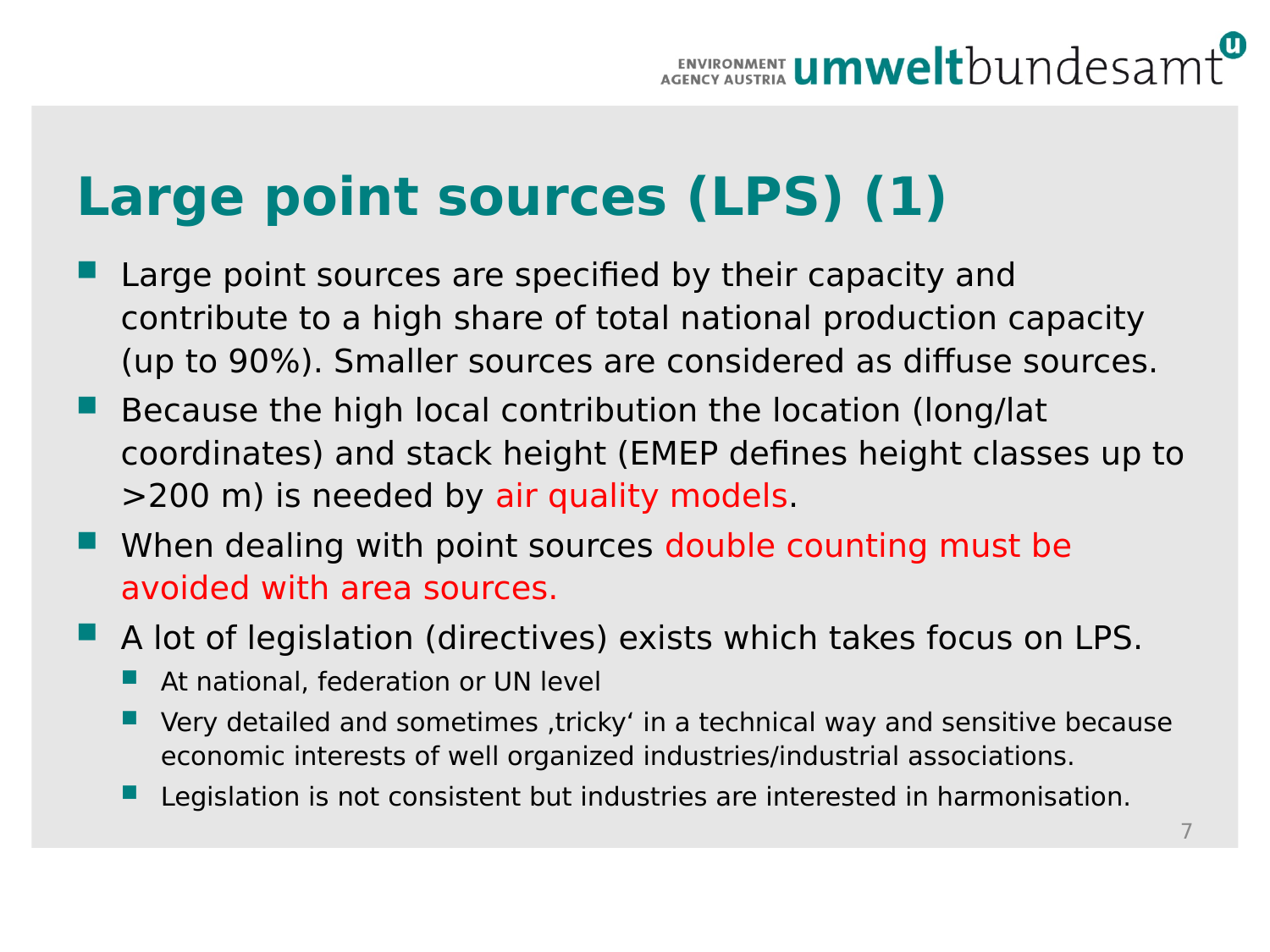

# Large point sources (LPS) (1)
Large point sources are specified by their capacity and contribute to a high share of total national production capacity (up to 90%). Smaller sources are considered as diffuse sources.
Because the high local contribution the location (long/lat coordinates) and stack height (EMEP defines height classes up to >200 m) is needed by air quality models.
When dealing with point sources double counting must be avoided with area sources.
A lot of legislation (directives) exists which takes focus on LPS.
At national, federation or UN level
Very detailed and sometimes ‚tricky‘ in a technical way and sensitive because economic interests of well organized industries/industrial associations.
Legislation is not consistent but industries are interested in harmonisation.
7